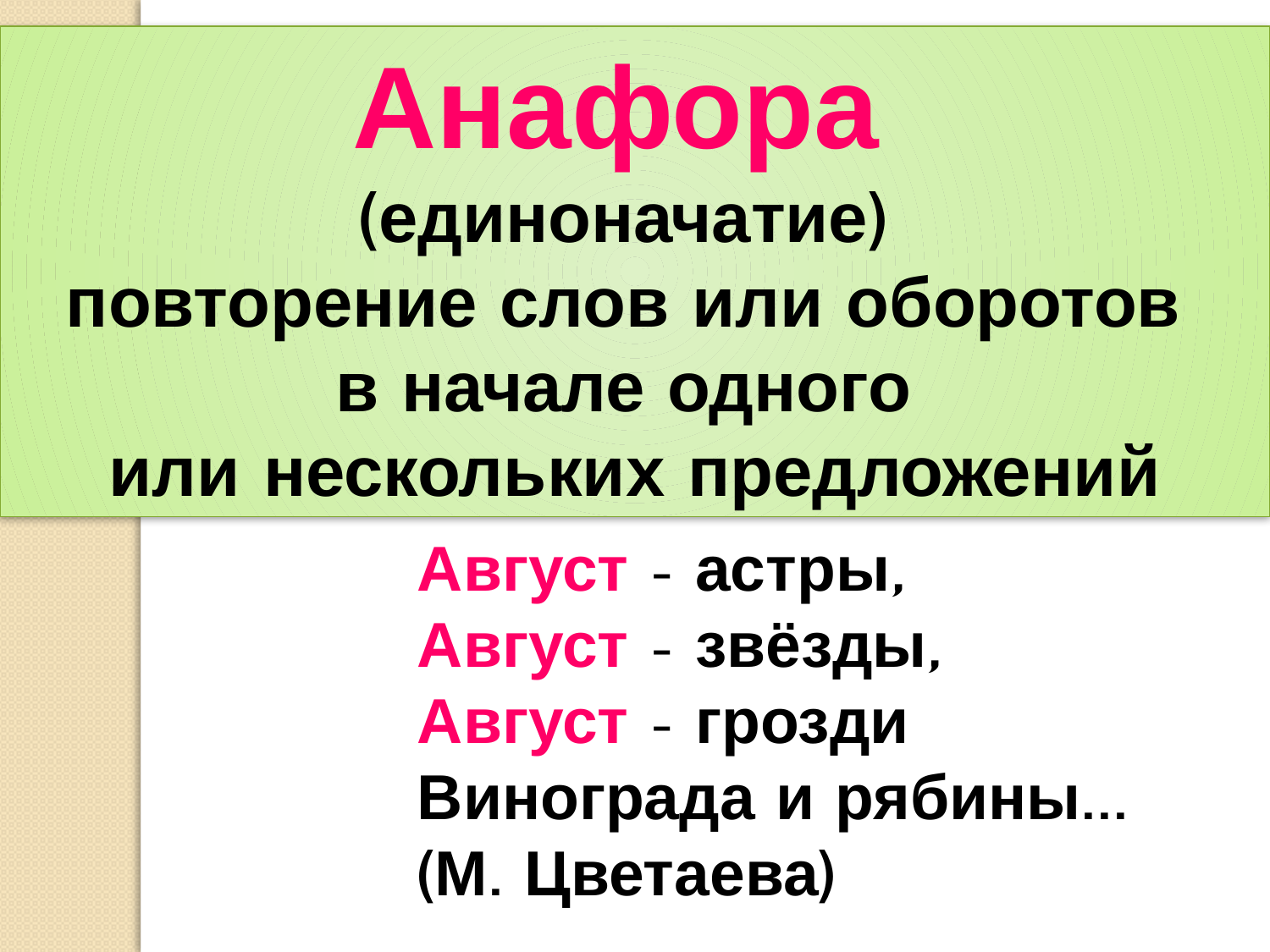

Анафора
(единоначатие)
повторение слов или оборотов
в начале одного
или нескольких предложений
Август - астры,
Август - звёзды,
Август - грозди
Винограда и рябины...
(М. Цветаева)